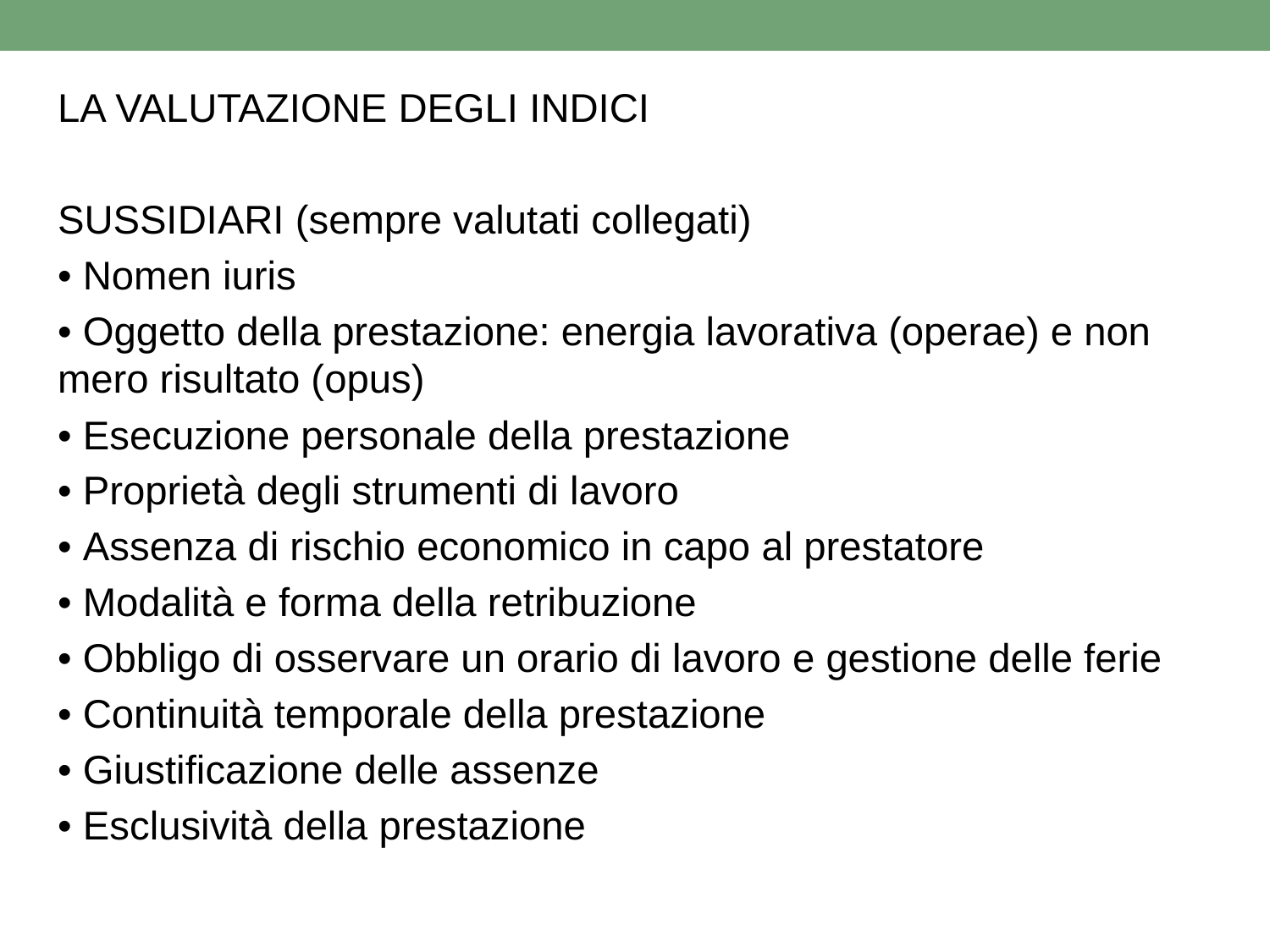

LA VALUTAZIONE DEGLI INDICI

SUSSIDIARI (sempre valutati collegati)
• Nomen iuris
• Oggetto della prestazione: energia lavorativa (operae) e non mero risultato (opus)
• Esecuzione personale della prestazione
• Proprietà degli strumenti di lavoro
• Assenza di rischio economico in capo al prestatore
• Modalità e forma della retribuzione
• Obbligo di osservare un orario di lavoro e gestione delle ferie
• Continuità temporale della prestazione
• Giustificazione delle assenze
• Esclusività della prestazione